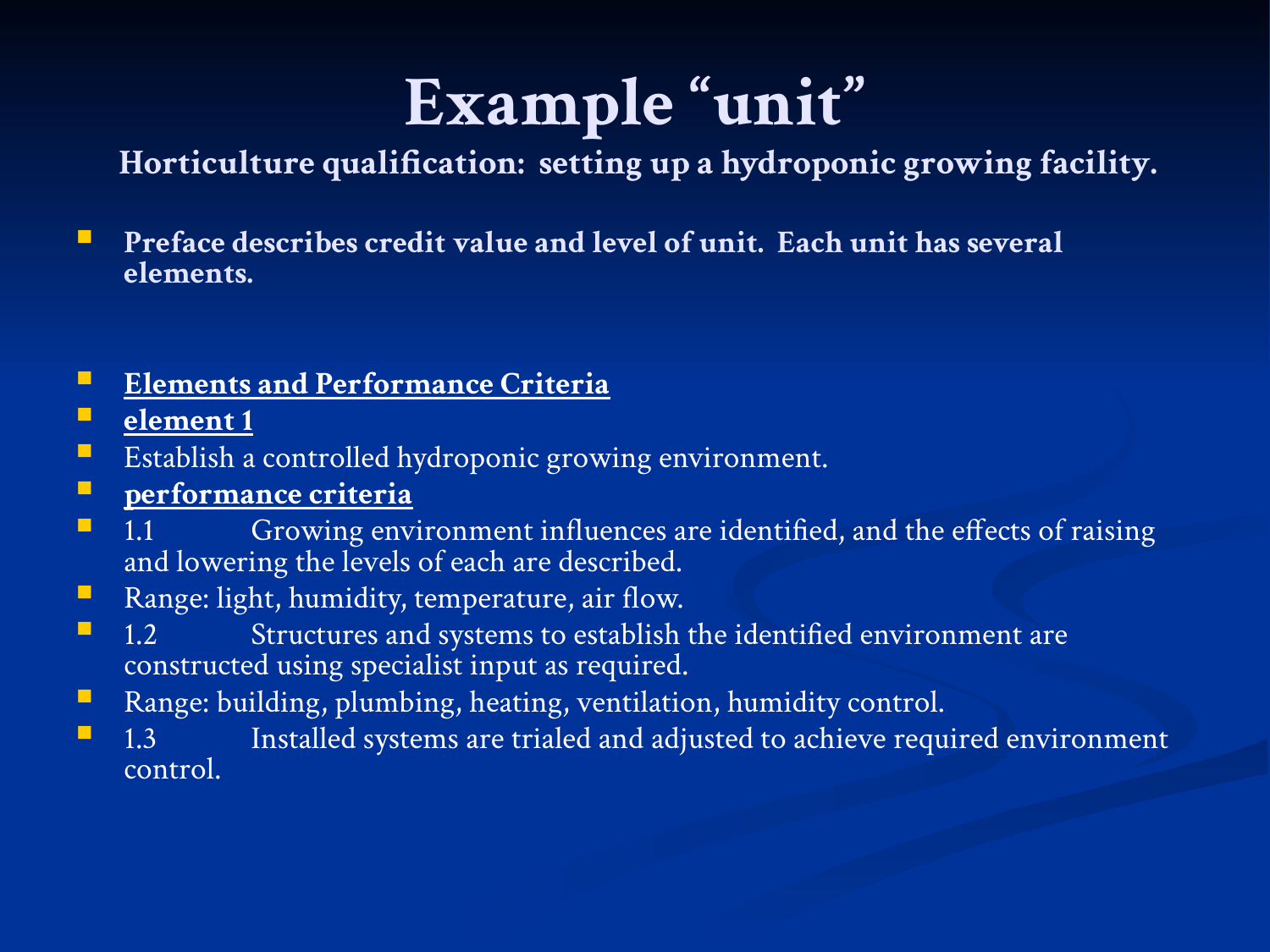

# Example “unit” Horticulture qualification:  setting up a hydroponic growing facility.
Preface describes credit value and level of unit.  Each unit has several elements.

Elements and Performance Criteria
element 1
Establish a controlled hydroponic growing environment.
performance criteria
1.1	Growing environment influences are identified, and the effects of raising and lowering the levels of each are described.
Range: light, humidity, temperature, air flow.
1.2	Structures and systems to establish the identified environment are constructed using specialist input as required.
Range: building, plumbing, heating, ventilation, humidity control.
1.3	Installed systems are trialed and adjusted to achieve required environment control.